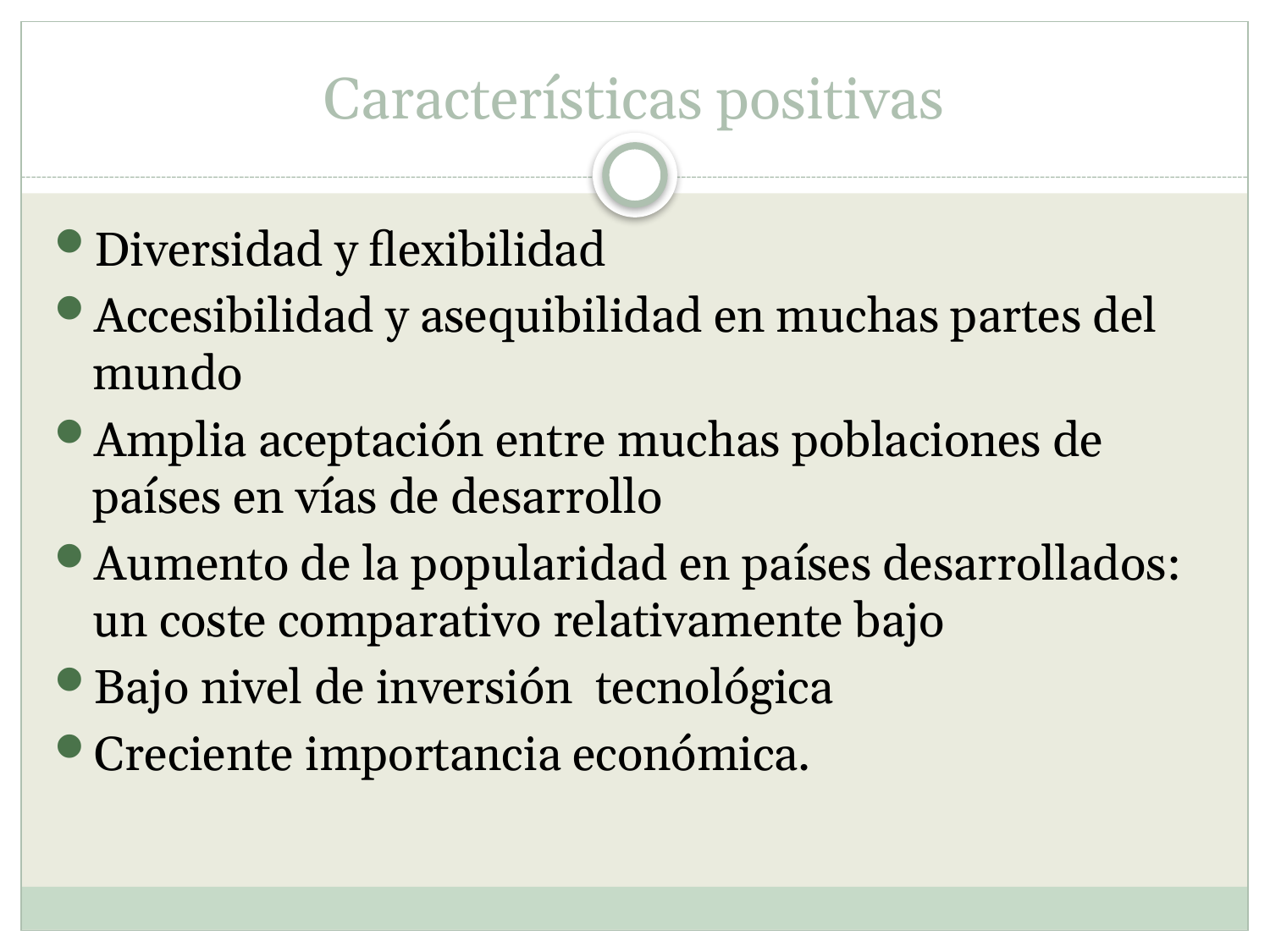

# Características positivas
Diversidad y flexibilidad
Accesibilidad y asequibilidad en muchas partes del mundo
Amplia aceptación entre muchas poblaciones de países en vías de desarrollo
Aumento de la popularidad en países desarrollados: un coste comparativo relativamente bajo
Bajo nivel de inversión  tecnológica
Creciente importancia económica.